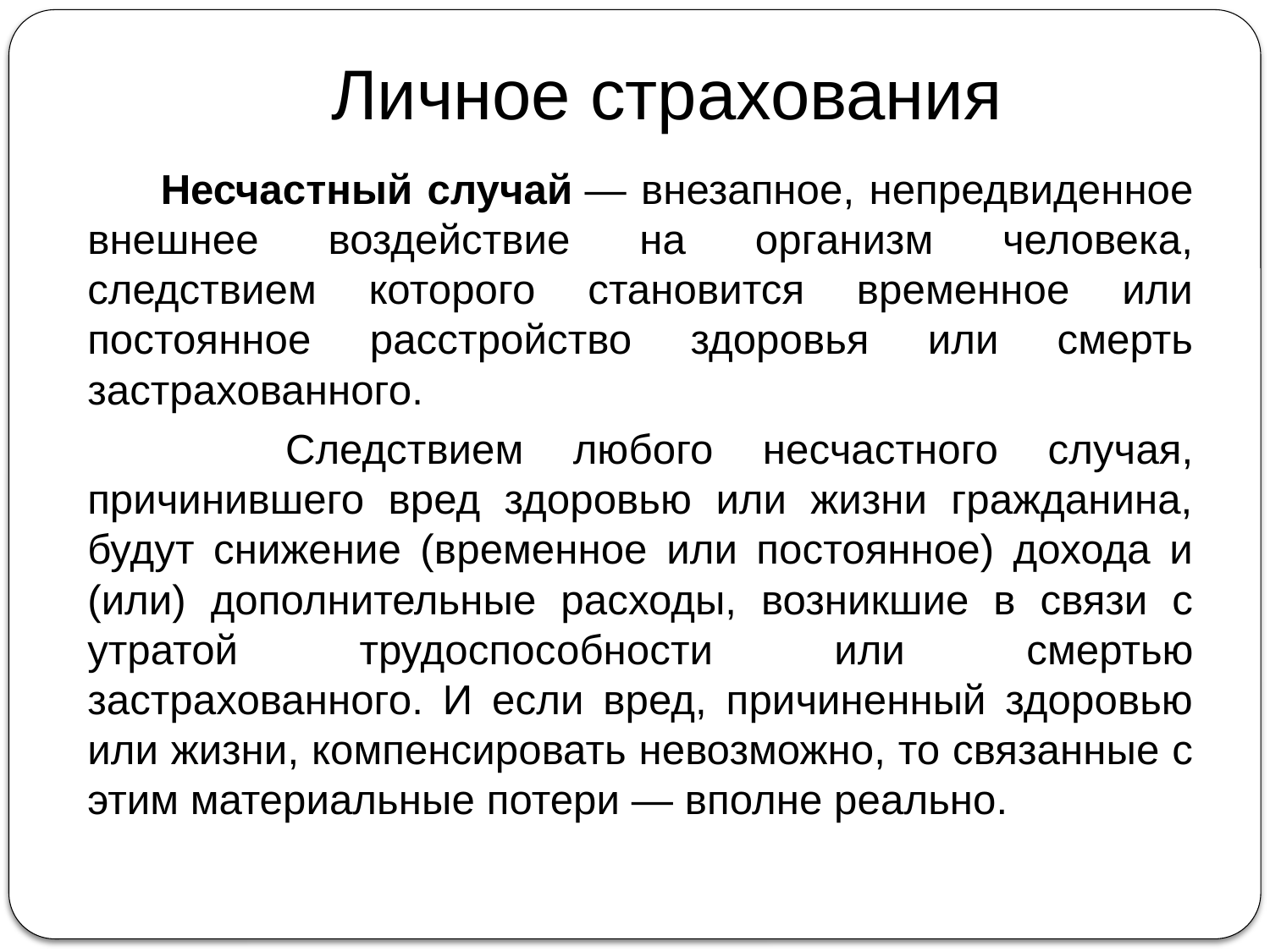

# Личное страхования
     Несчастный случай — внезапное, непредвиденное внешнее воздействие на организм человека, следствием которого становится временное или постоянное расстройство здоровья или смерть застрахованного.
    Следствием любого несчастного случая, причинившего вред здоровью или жизни гражданина, будут снижение (временное или постоянное) дохода и (или) дополнительные расходы, возникшие в связи с утратой трудоспособности или смертью застрахованного. И если вред, причиненный здоровью или жизни, компенсировать невозможно, то связанные с этим материальные потери — вполне реально.